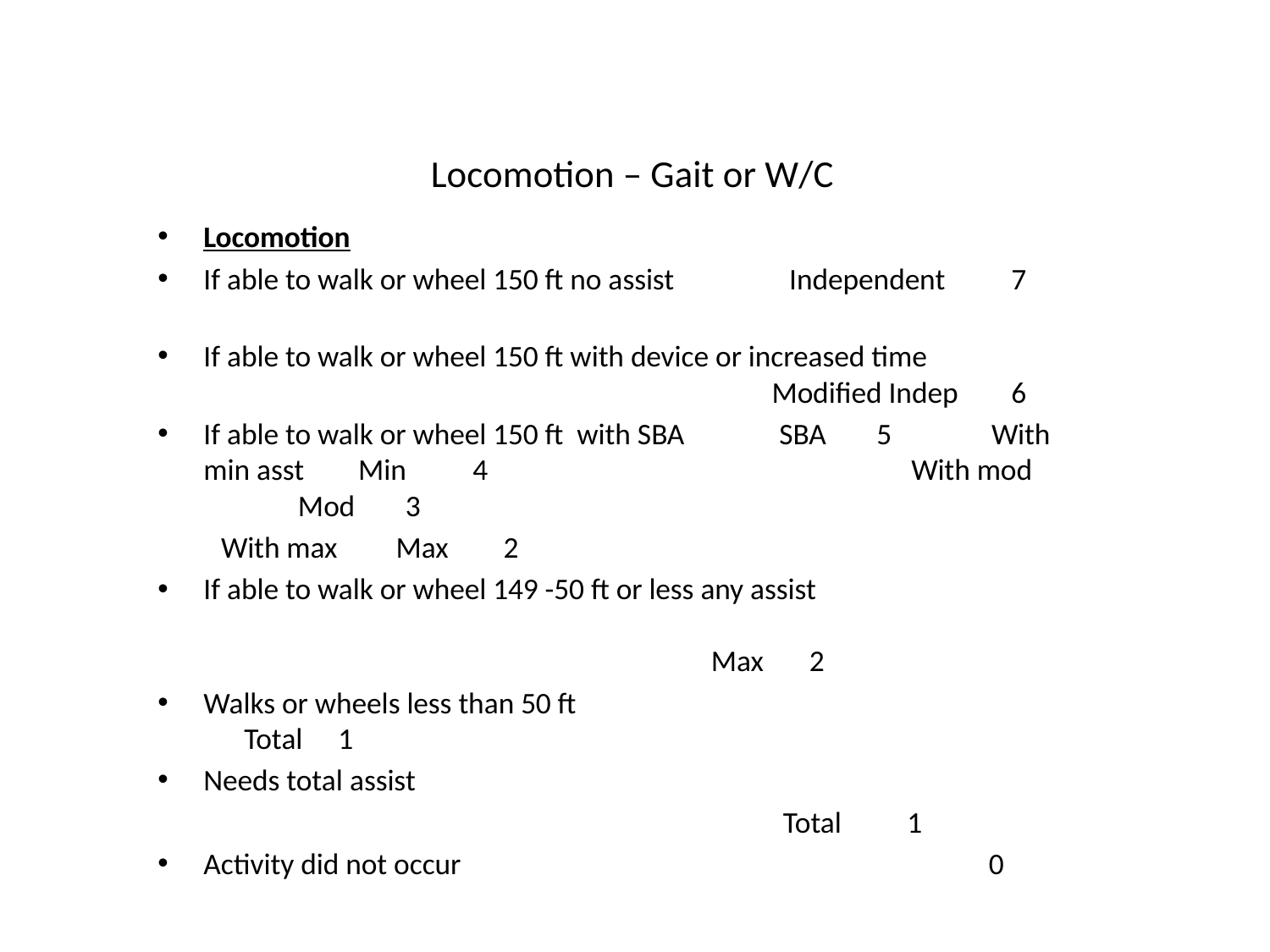

# Locomotion – Gait or W/C
Locomotion
If able to walk or wheel 150 ft no assist                 Independent	7
If able to walk or wheel 150 ft with device or increased time                          	                                                                          Modified Indep  	6
If able to walk or wheel 150 ft  with SBA              SBA		5 			       With min asst        Min		4                     	 	                         With mod	    Mod		3
			        With max	    Max		2
If able to walk or wheel 149 -50 ft or less any assist			                                          	                                                                                                       	                                                                           Max		2
Walks or wheels less than 50 ft					                                                                           Total		1
Needs total assist
                                                                                           Total		1
Activity did not occur                                                                              0